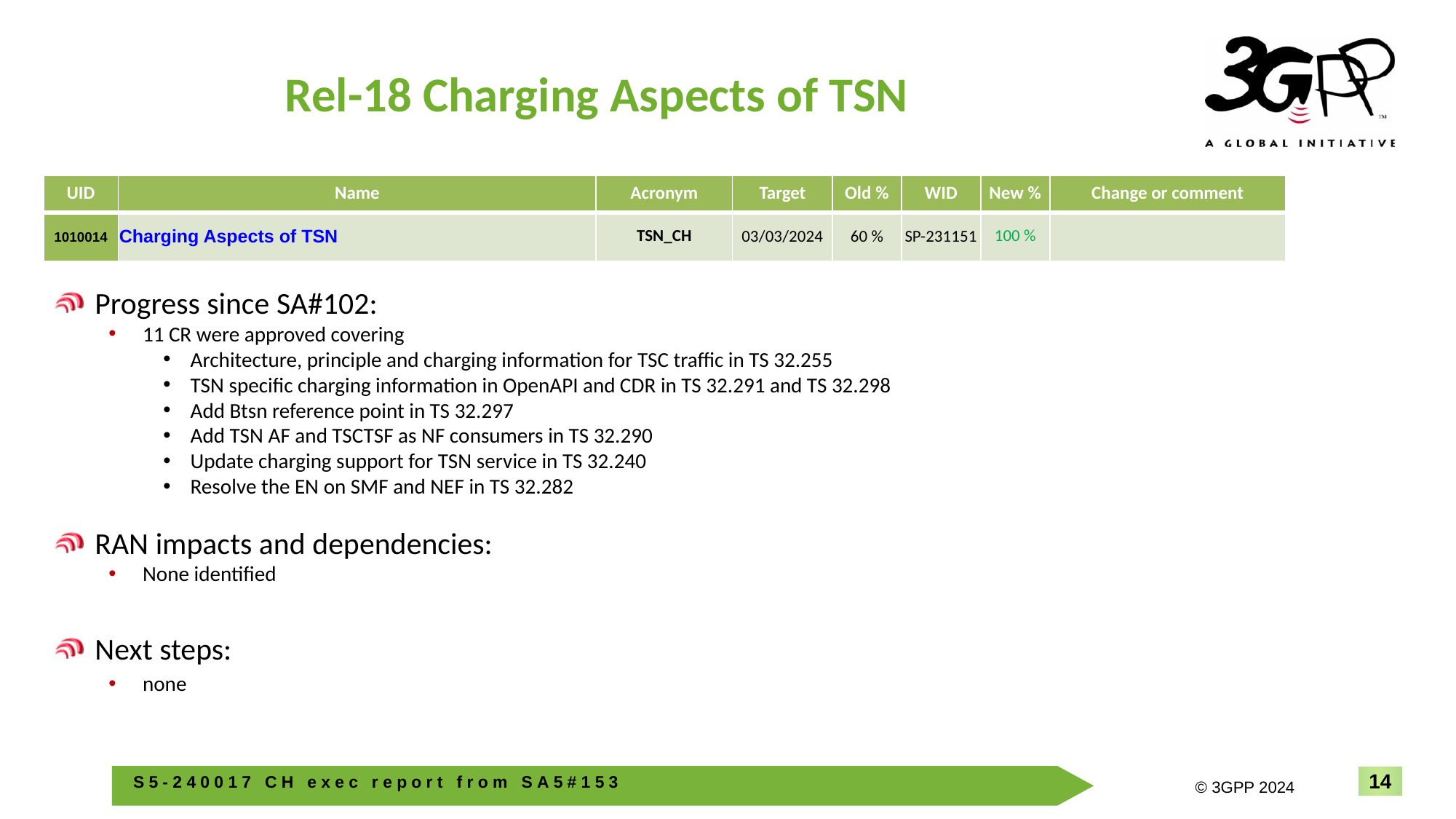

# Rel-18 Charging Aspects of TSN
| UID | Name | Acronym | Target | Old % | WID | New % | Change or comment |
| --- | --- | --- | --- | --- | --- | --- | --- |
| 1010014 | Charging Aspects of TSN | TSN\_CH | 03/03/2024 | 60 % | SP-231151 | 100 % |  |
Progress since SA#102:
11 CR were approved covering
Architecture, principle and charging information for TSC traffic in TS 32.255
TSN specific charging information in OpenAPI and CDR in TS 32.291 and TS 32.298
Add Btsn reference point in TS 32.297
Add TSN AF and TSCTSF as NF consumers in TS 32.290
Update charging support for TSN service in TS 32.240
Resolve the EN on SMF and NEF in TS 32.282

RAN impacts and dependencies:
None identified

Next steps:
none